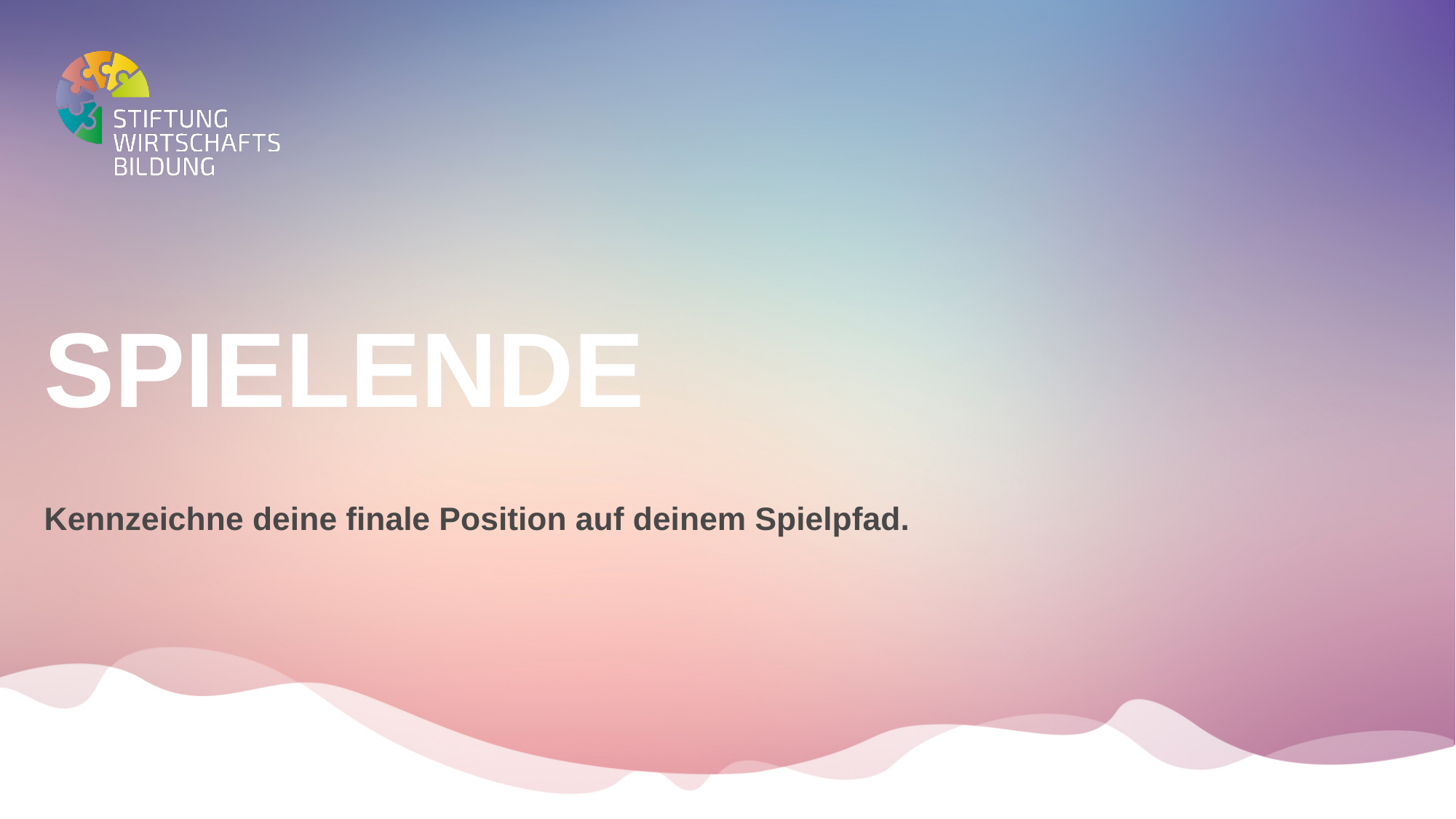

# Spielende
Kennzeichne deine finale Position auf deinem Spielpfad.